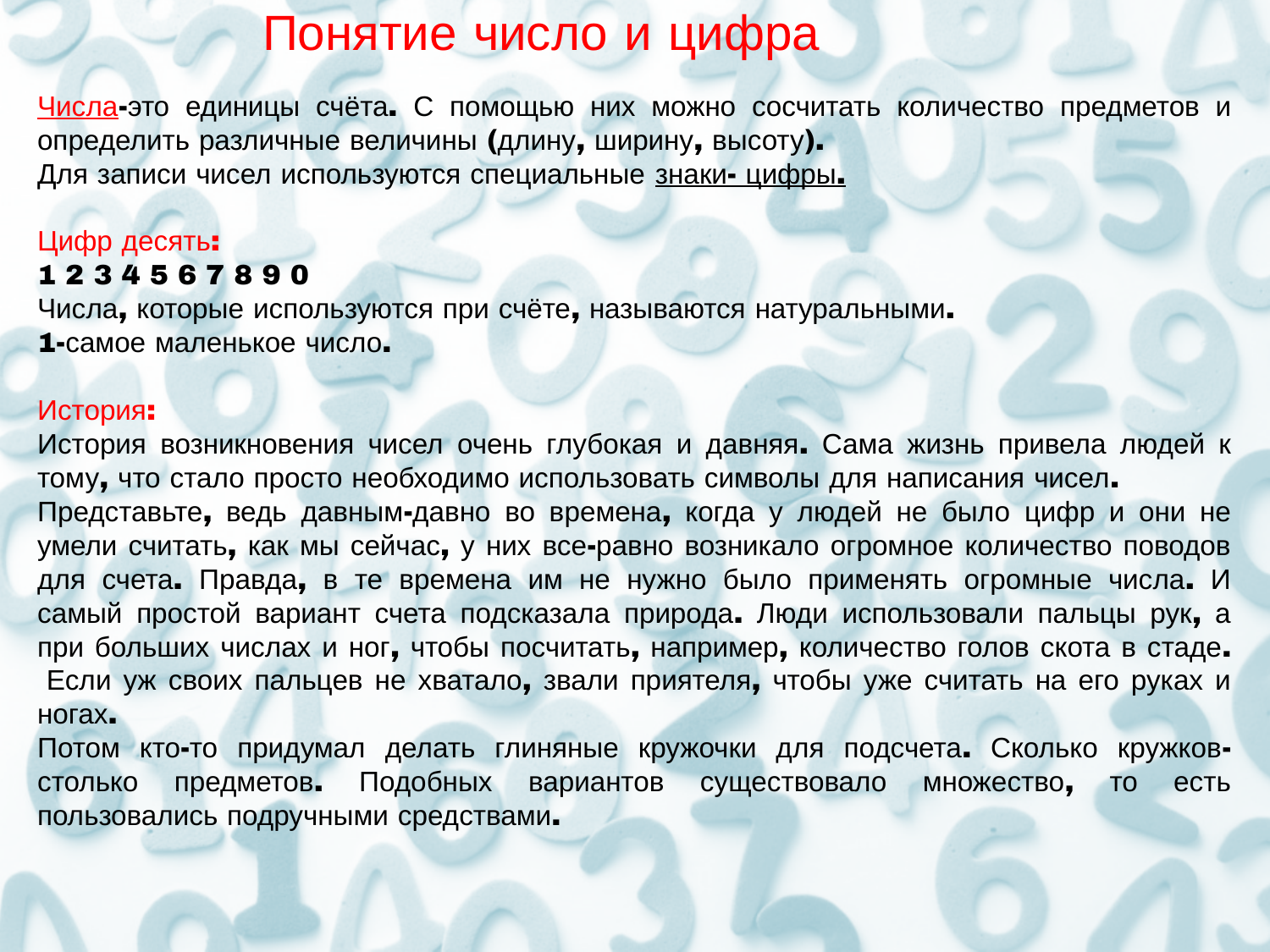

Понятие число и цифра

Числа-это единицы счёта. С помощью них можно сосчитать количество предметов и определить различные величины (длину, ширину, высоту).
Для записи чисел используются специальные знаки- цифры.

Цифр десять:
1 2 3 4 5 6 7 8 9 0
Числа, которые используются при счёте, называются натуральными.
1-самое маленькое число.

История:
История возникновения чисел очень глубокая и давняя. Сама жизнь привела людей к тому, что стало просто необходимо использовать символы для написания чисел.
Представьте, ведь давным-давно во времена, когда у людей не было цифр и они не умели считать, как мы сейчас, у них все-равно возникало огромное количество поводов для счета. Правда, в те времена им не нужно было применять огромные числа. И самый простой вариант счета подсказала природа. Люди использовали пальцы рук, а при больших числах и ног, чтобы посчитать, например, количество голов скота в стаде.  Если уж своих пальцев не хватало, звали приятеля, чтобы уже считать на его руках и ногах.
Потом кто-то придумал делать глиняные кружочки для подсчета. Сколько кружков-столько предметов. Подобных вариантов существовало множество, то есть пользовались подручными средствами.